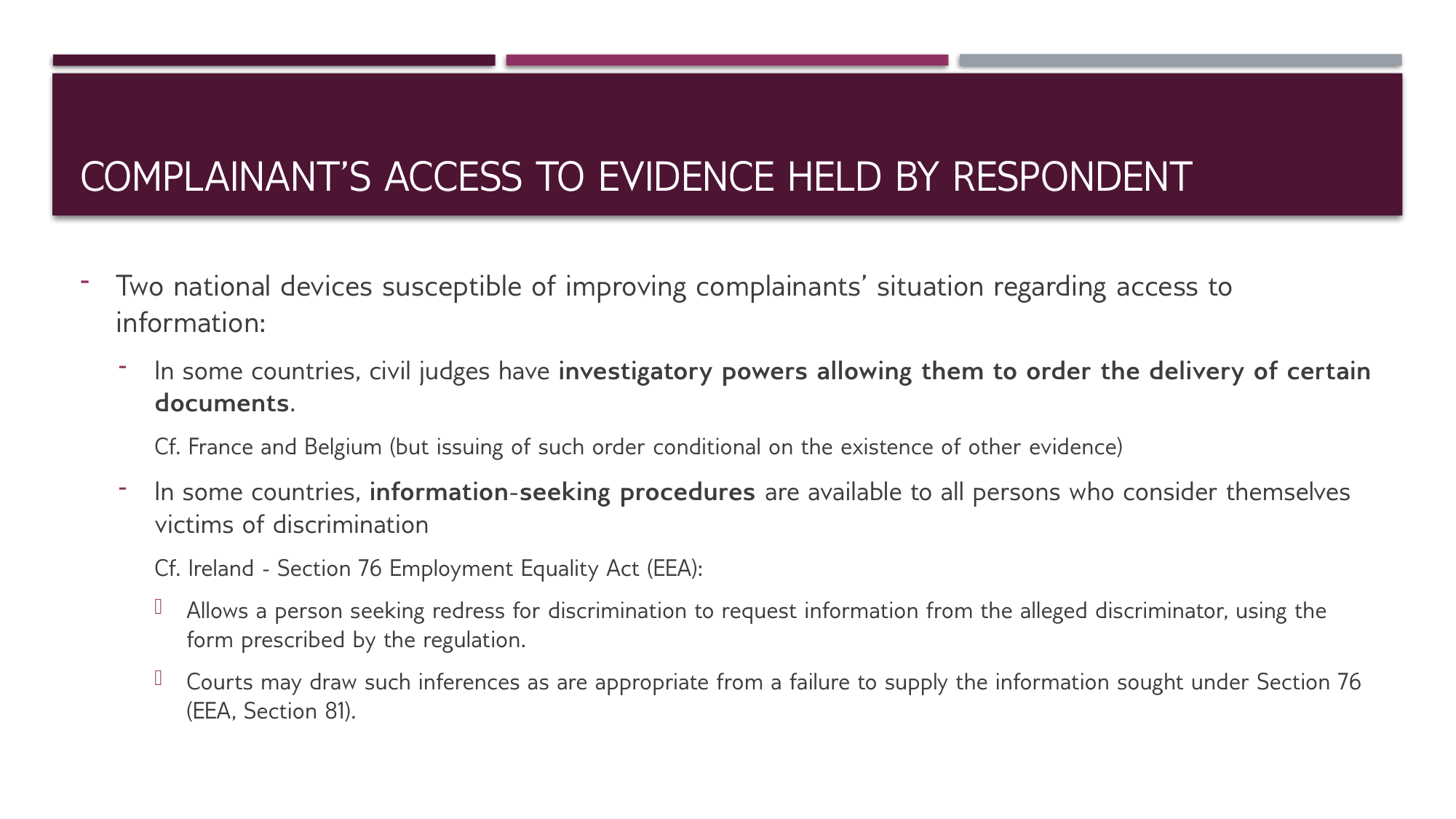

# Complainant’s access to evidence held by respondent
Two national devices susceptible of improving complainants’ situation regarding access to information:
In some countries, civil judges have investigatory powers allowing them to order the delivery of certain documents.
Cf. France and Belgium (but issuing of such order conditional on the existence of other evidence)
In some countries, information-seeking procedures are available to all persons who consider themselves victims of discrimination
Cf. Ireland - Section 76 Employment Equality Act (EEA):
Allows a person seeking redress for discrimination to request information from the alleged discriminator, using the form prescribed by the regulation.
Courts may draw such inferences as are appropriate from a failure to supply the information sought under Section 76 (EEA, Section 81).